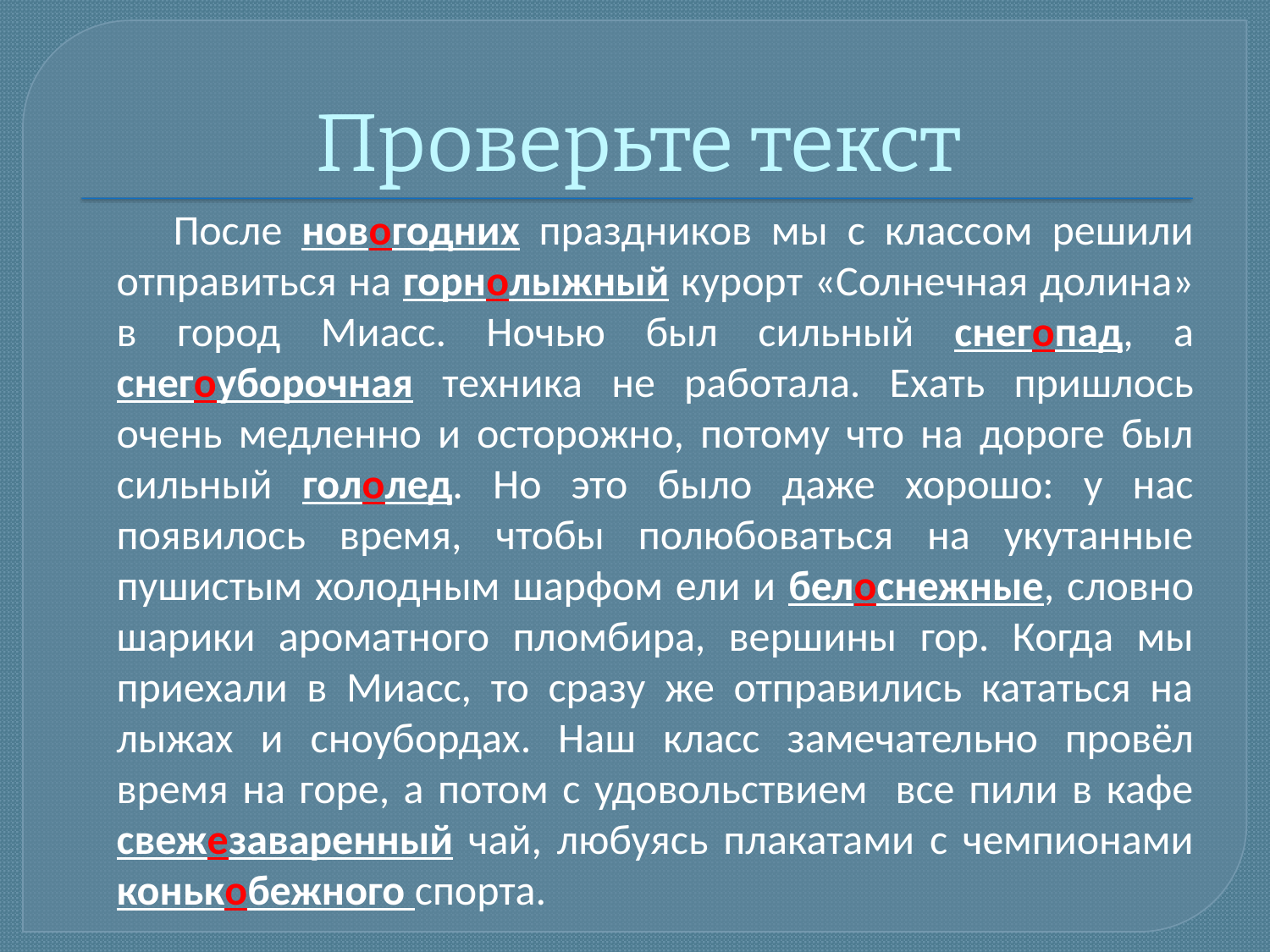

# Проверьте текст
     После новогодних праздников мы с классом решили отправиться на горнолыжный курорт «Солнечная долина» в город Миасс. Ночью был сильный снегопад, а снегоуборочная техника не работала. Ехать пришлось очень медленно и осторожно, потому что на дороге был сильный гололед. Но это было даже хорошо: у нас появилось время, чтобы полюбоваться на укутанные пушистым холодным шарфом ели и белоснежные, словно шарики ароматного пломбира, вершины гор. Когда мы приехали в Миасс, то сразу же отправились кататься на лыжах и сноубордах. Наш класс замечательно провёл время на горе, а потом с удовольствием  все пили в кафе свежезаваренный чай, любуясь плакатами с чемпионами конькобежного спорта.